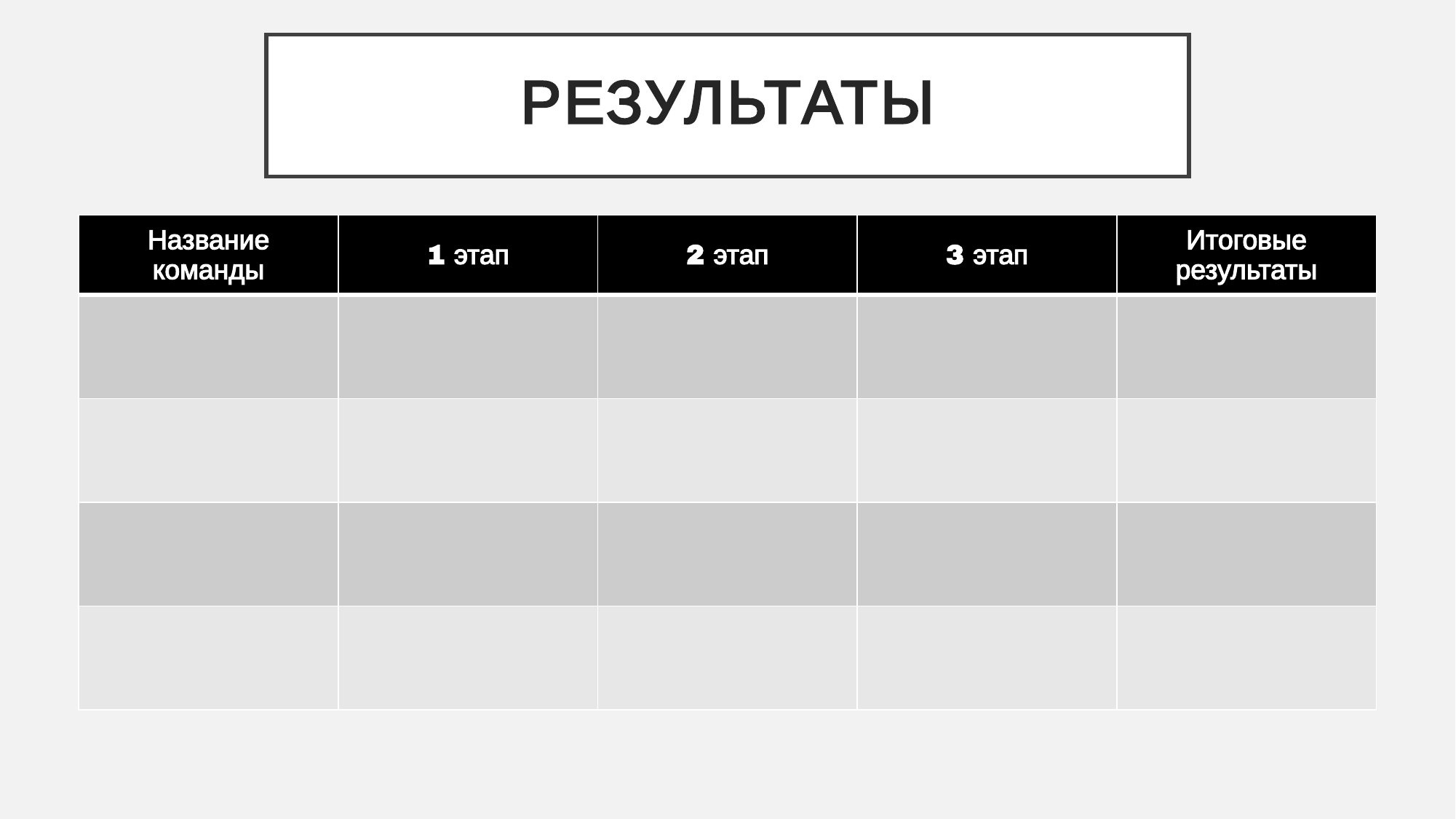

# результаты
| Название команды | 1 этап | 2 этап | 3 этап | Итоговые результаты |
| --- | --- | --- | --- | --- |
|  |  |  |  |  |
|  |  |  |  |  |
|  |  |  |  |  |
|  |  |  |  |  |